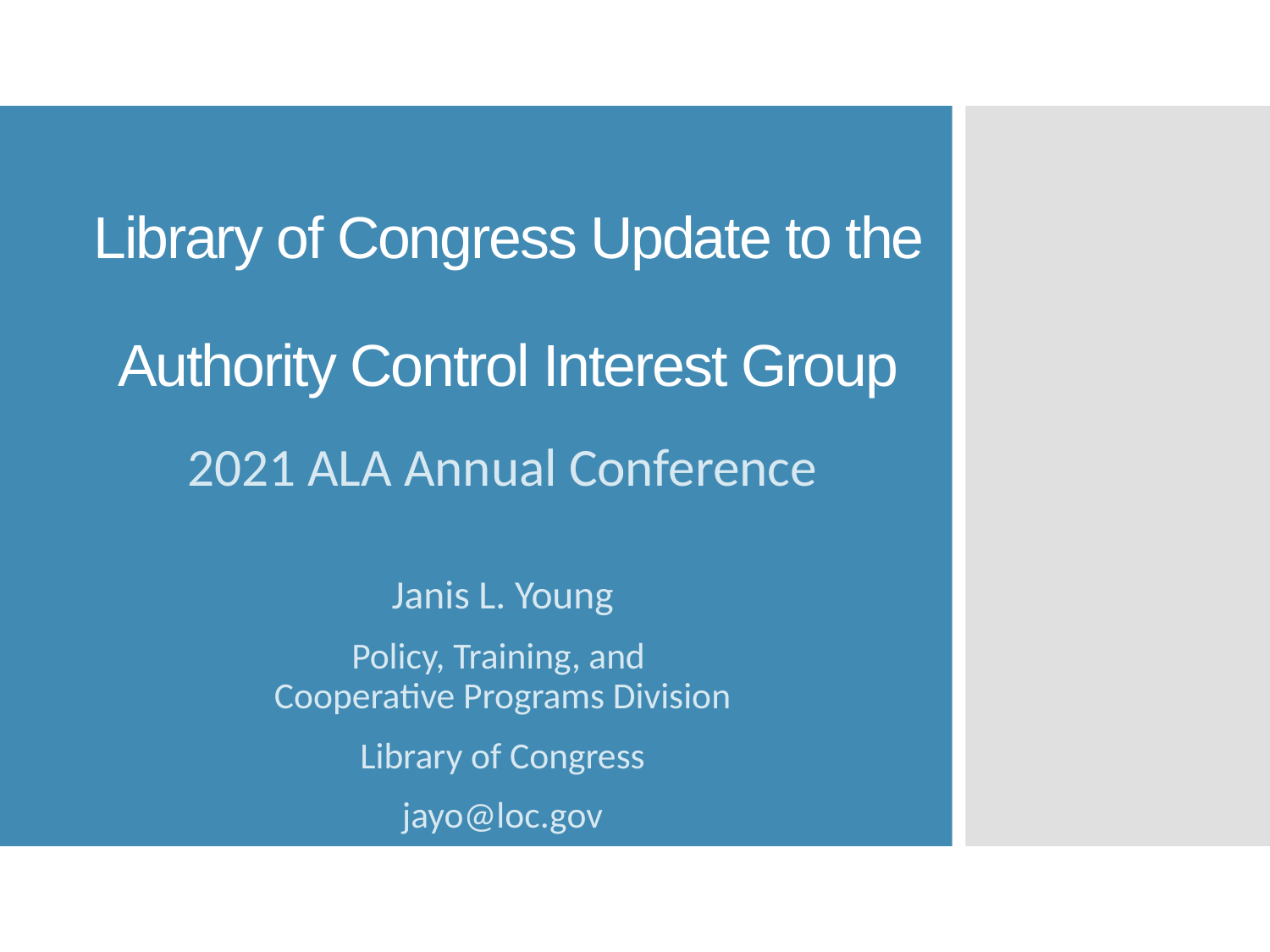

# Library of Congress Update to the Authority Control Interest Group
2021 ALA Annual Conference

Janis L. Young
Policy, Training, and
Cooperative Programs Division
Library of Congress
jayo@loc.gov